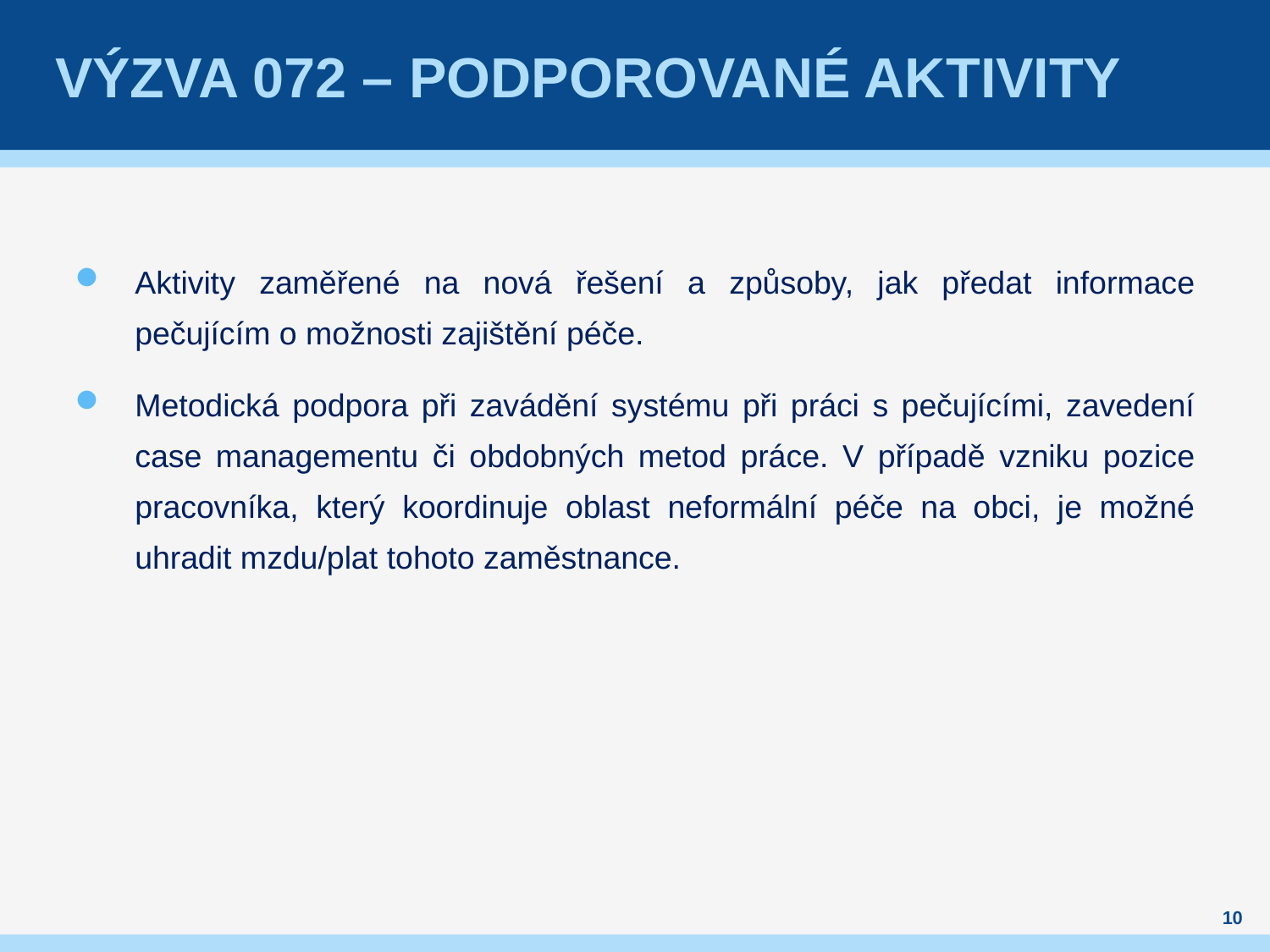

# VÝZVA 072 – PODPOROVANÉ AKTIVITY
Aktivity zaměřené na nová řešení a způsoby, jak předat informace pečujícím o možnosti zajištění péče.
Metodická podpora při zavádění systému při práci s pečujícími, zavedení case managementu či obdobných metod práce. V případě vzniku pozice pracovníka, který koordinuje oblast neformální péče na obci, je možné uhradit mzdu/plat tohoto zaměstnance.

10